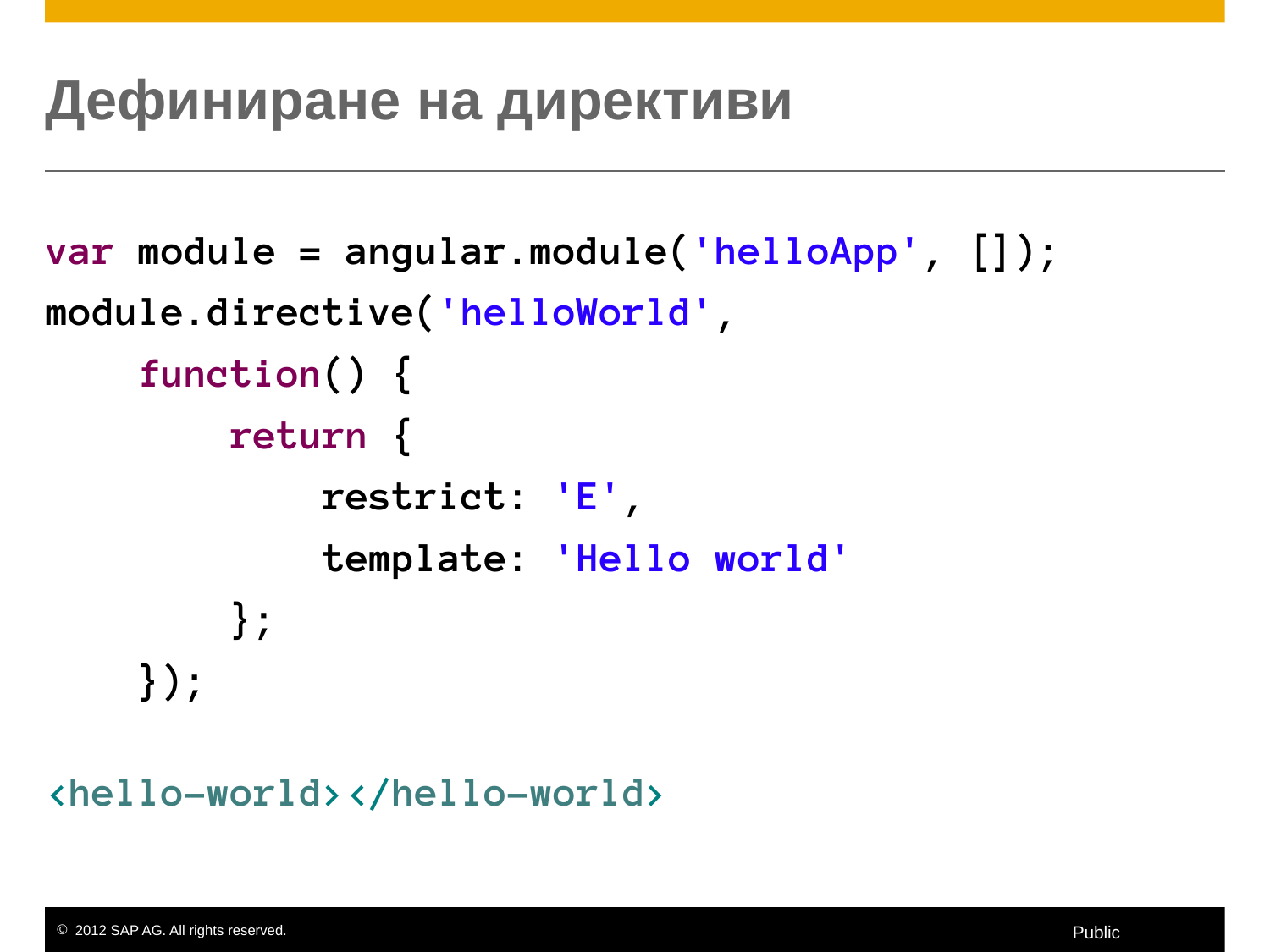

# Дефиниране на директиви
var module = angular.module('helloApp', []);
module.directive('helloWorld',
    function() {
        return {
            restrict: 'E',
            template: 'Hello world'
        };
    });
<hello-world></hello-world>